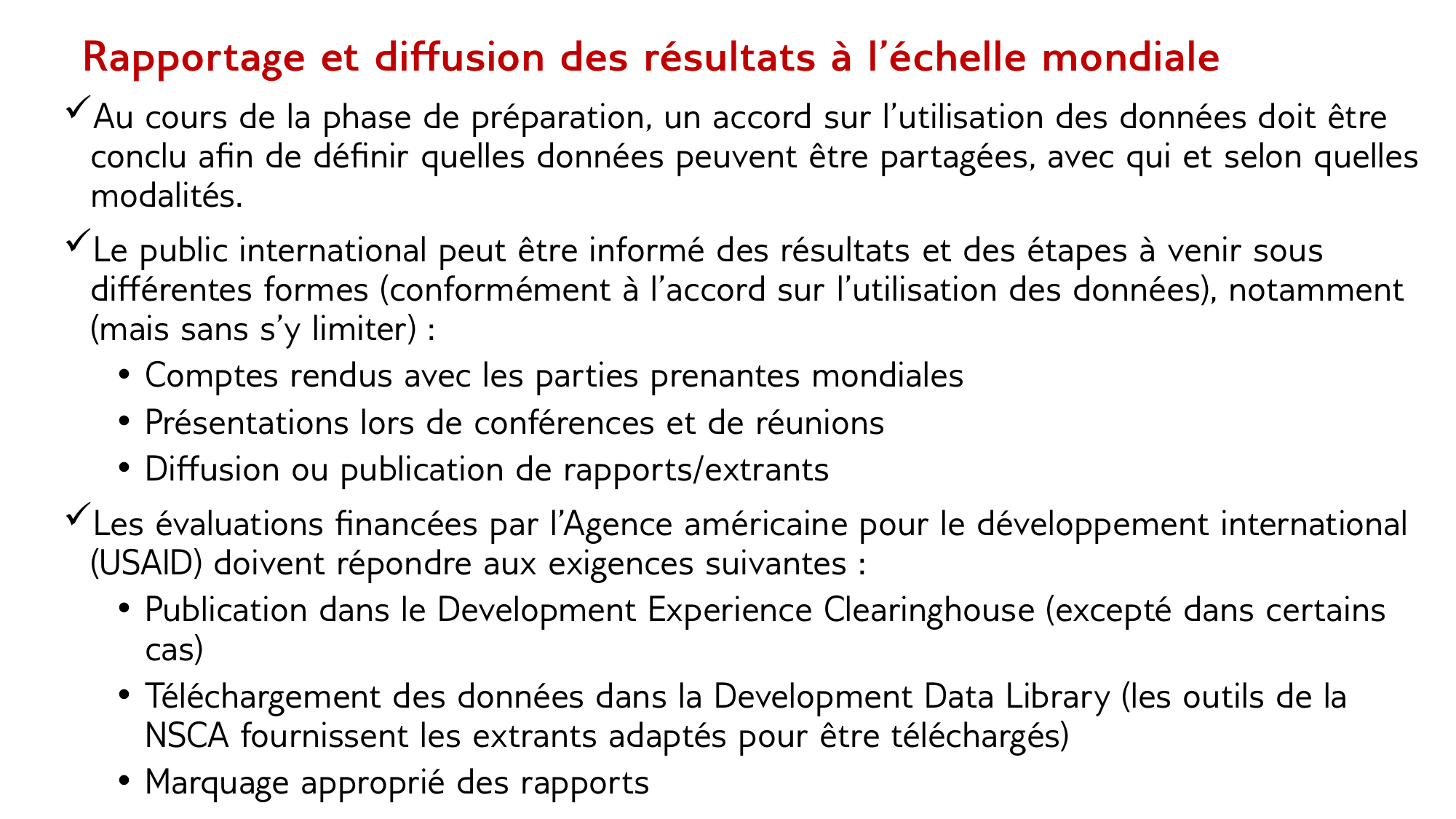

# Rapportage et diffusion des résultats à l’échelle mondiale
Au cours de la phase de préparation, un accord sur l’utilisation des données doit être conclu afin de définir quelles données peuvent être partagées, avec qui et selon quelles modalités.
Le public international peut être informé des résultats et des étapes à venir sous différentes formes (conformément à l’accord sur l’utilisation des données), notamment (mais sans s’y limiter) :
Comptes rendus avec les parties prenantes mondiales
Présentations lors de conférences et de réunions
Diffusion ou publication de rapports/extrants
Les évaluations financées par l’Agence américaine pour le développement international (USAID) doivent répondre aux exigences suivantes :
Publication dans le Development Experience Clearinghouse (excepté dans certains cas)
Téléchargement des données dans la Development Data Library (les outils de la NSCA fournissent les extrants adaptés pour être téléchargés)
Marquage approprié des rapports